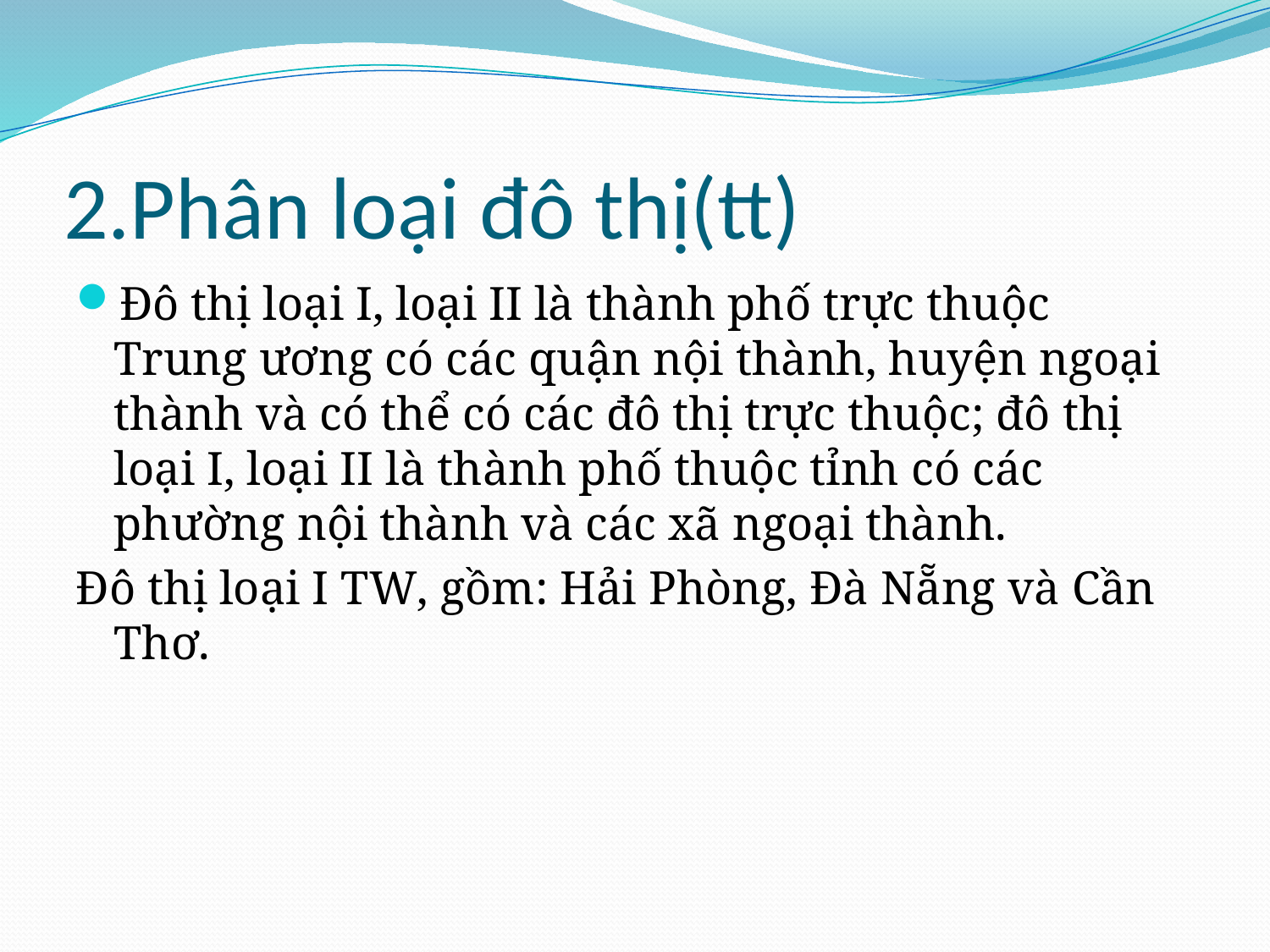

# 2.Phân loại đô thị(tt)
Đô thị loại I, loại II là thành phố trực thuộc Trung ương có các quận nội thành, huyện ngoại thành và có thể có các đô thị trực thuộc; đô thị loại I, loại II là thành phố thuộc tỉnh có các phường nội thành và các xã ngoại thành.
Đô thị loại I TW, gồm: Hải Phòng, Đà Nẵng và Cần Thơ.